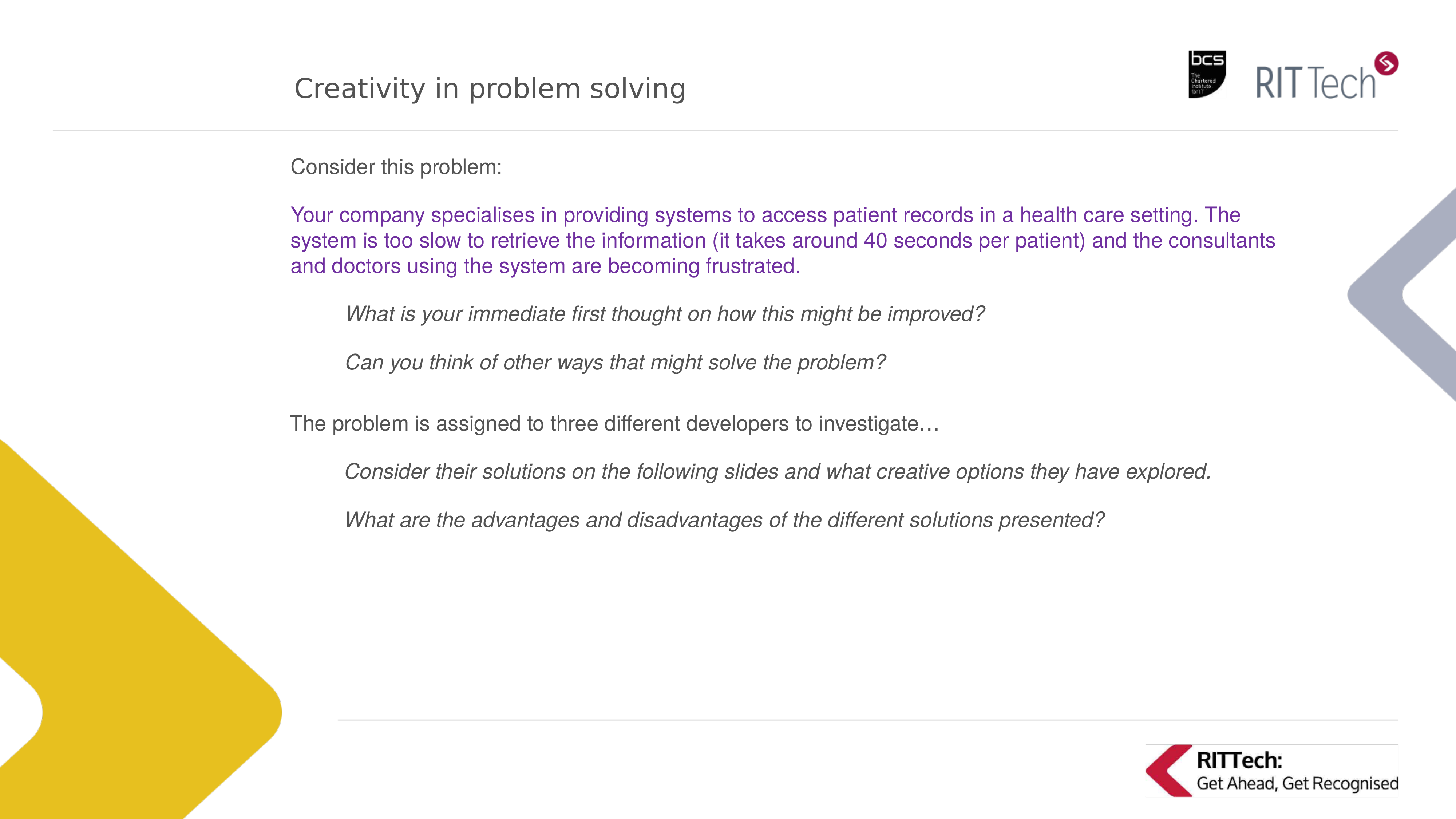

# Creativity in problem solving
Consider this problem:
Your company specialises in providing systems to access patient records in a health care setting. The system is too slow to retrieve the information (it takes around 40 seconds per patient) and the consultants and doctors using the system are becoming frustrated.
	What is your immediate first thought on how this might be improved?
	Can you think of other ways that might solve the problem?

The problem is assigned to three different developers to investigate…
	Consider their solutions on the following slides and what creative options they have explored.
	What are the advantages and disadvantages of the different solutions presented?